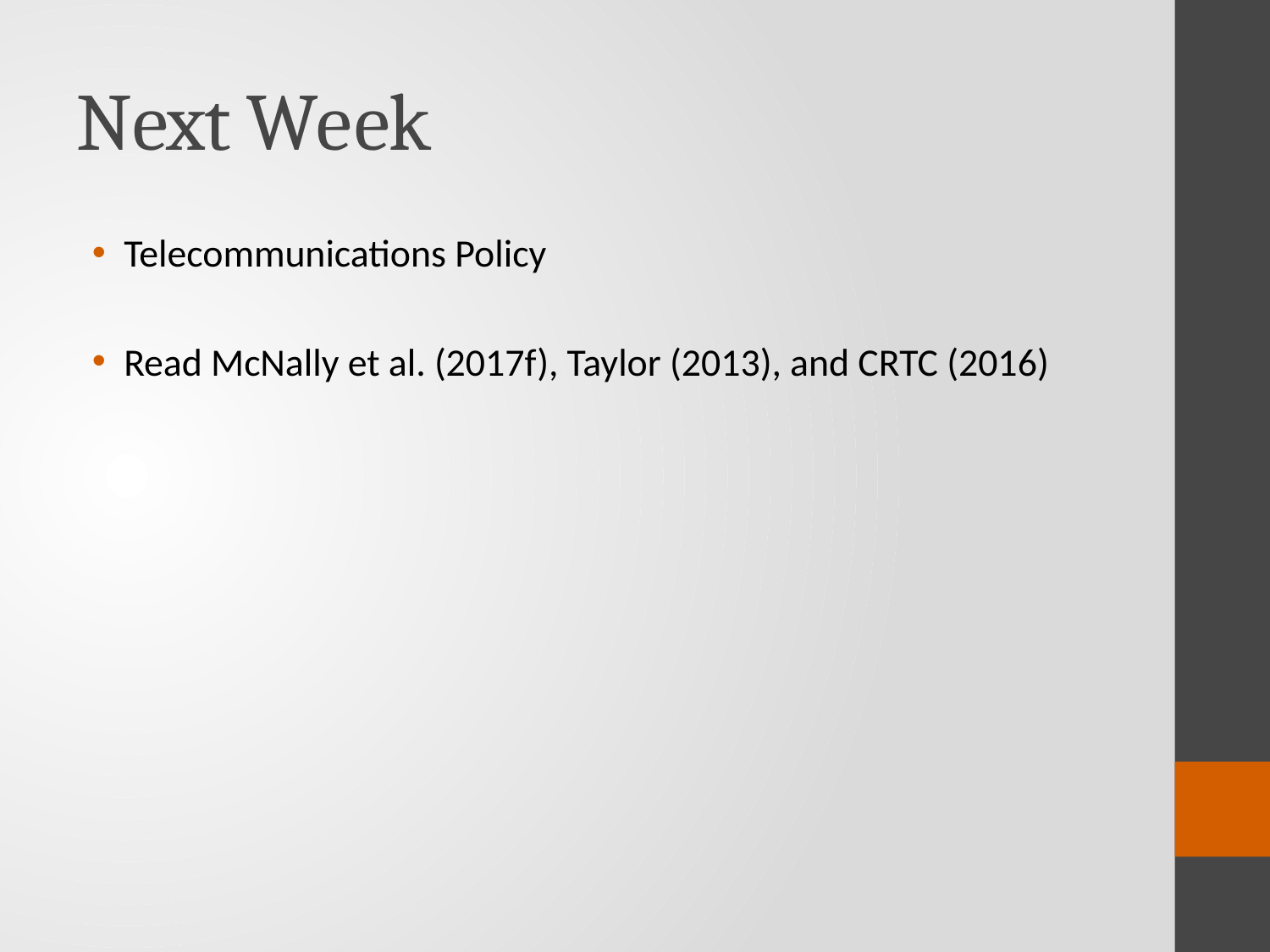

# Next Week
Telecommunications Policy

Read McNally et al. (2017f), Taylor (2013), and CRTC (2016)